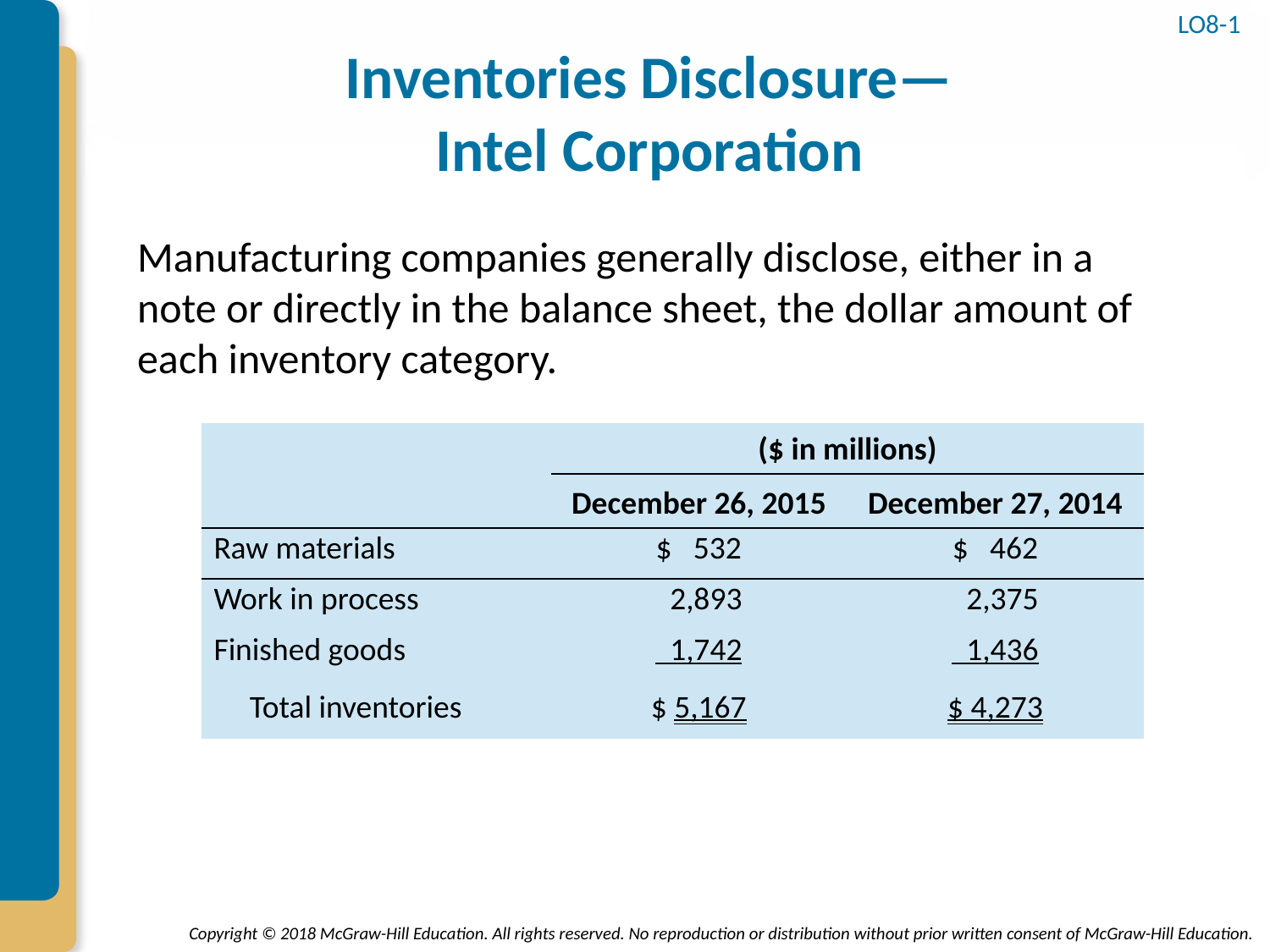

LO8-1
# Inventories Disclosure— Intel Corporation
Manufacturing companies generally disclose, either in a note or directly in the balance sheet, the dollar amount of each inventory category.
|  |  | ($ in millions) |  |
| --- | --- | --- | --- |
|  |  | December 26, 2015 | December 27, 2014 |
| Raw materials |  | $ 532 | $ 462 |
| Work in process |  | 2,893 | 2,375 |
| Finished goods |  | 1,742 | 1,436 |
| Total inventories |  | $ 5,167 | $ 4,273 |